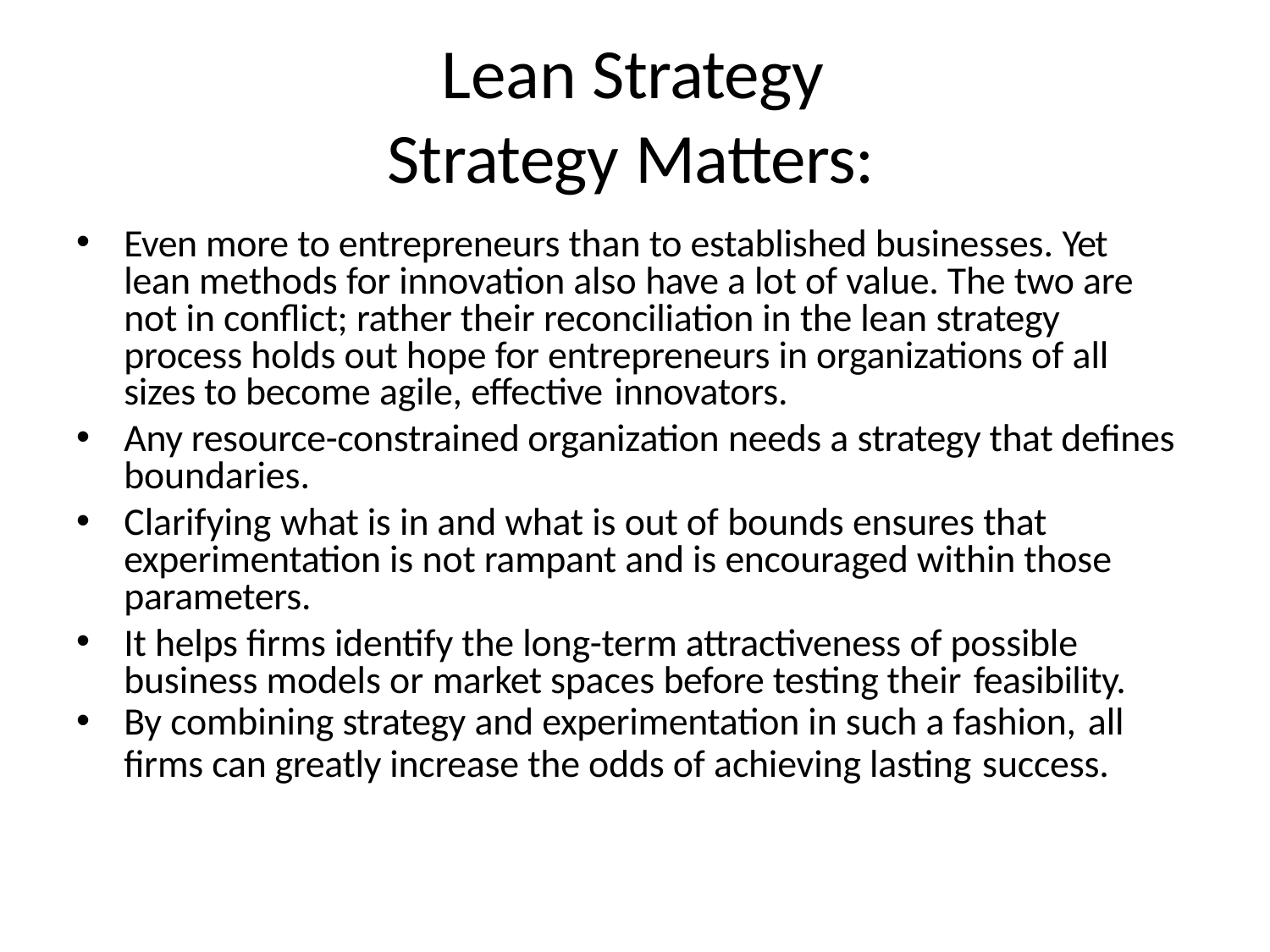

# Lean Strategy  Strategy Matters:
Even more to entrepreneurs than to established businesses. Yet  lean methods for innovation also have a lot of value. The two are  not in conflict; rather their reconciliation in the lean strategy  process holds out hope for entrepreneurs in organizations of all  sizes to become agile, effective innovators.
Any resource-constrained organization needs a strategy that defines  boundaries.
Clarifying what is in and what is out of bounds ensures that  experimentation is not rampant and is encouraged within those  parameters.
It helps firms identify the long-term attractiveness of possible  business models or market spaces before testing their feasibility.
By combining strategy and experimentation in such a fashion, all
firms can greatly increase the odds of achieving lasting success.